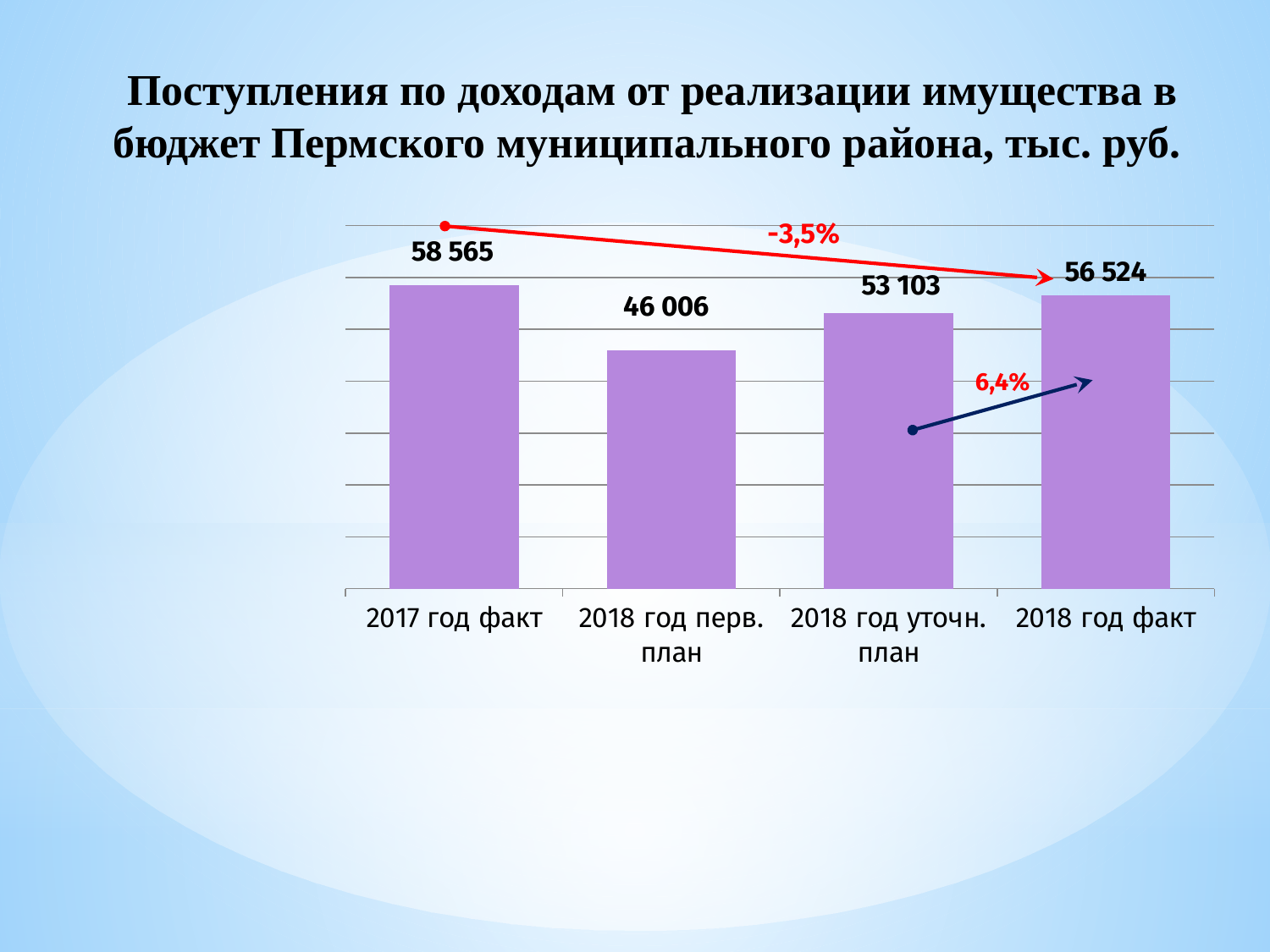

Поступления по доходам от реализации имущества в бюджет Пермского муниципального района, тыс. руб.

### Chart

| Category | Доходы от реализации имущества | Доходы от продажи земли | Прочие доходы от продажи имущества |
|---|---|---|---|
| 2017 год факт | 5097.0 | 48642.7 | 4825.5 |
| 2018 год перв. план | 0.0 | 42294.0 | 3712.0 |
| 2018 год уточн. план | 2318.0 | 47206.0 | 3579.0 |
| 2018 год факт | 2867.0 | 49613.0 | 4044.0 |
-3,5%
6,4%